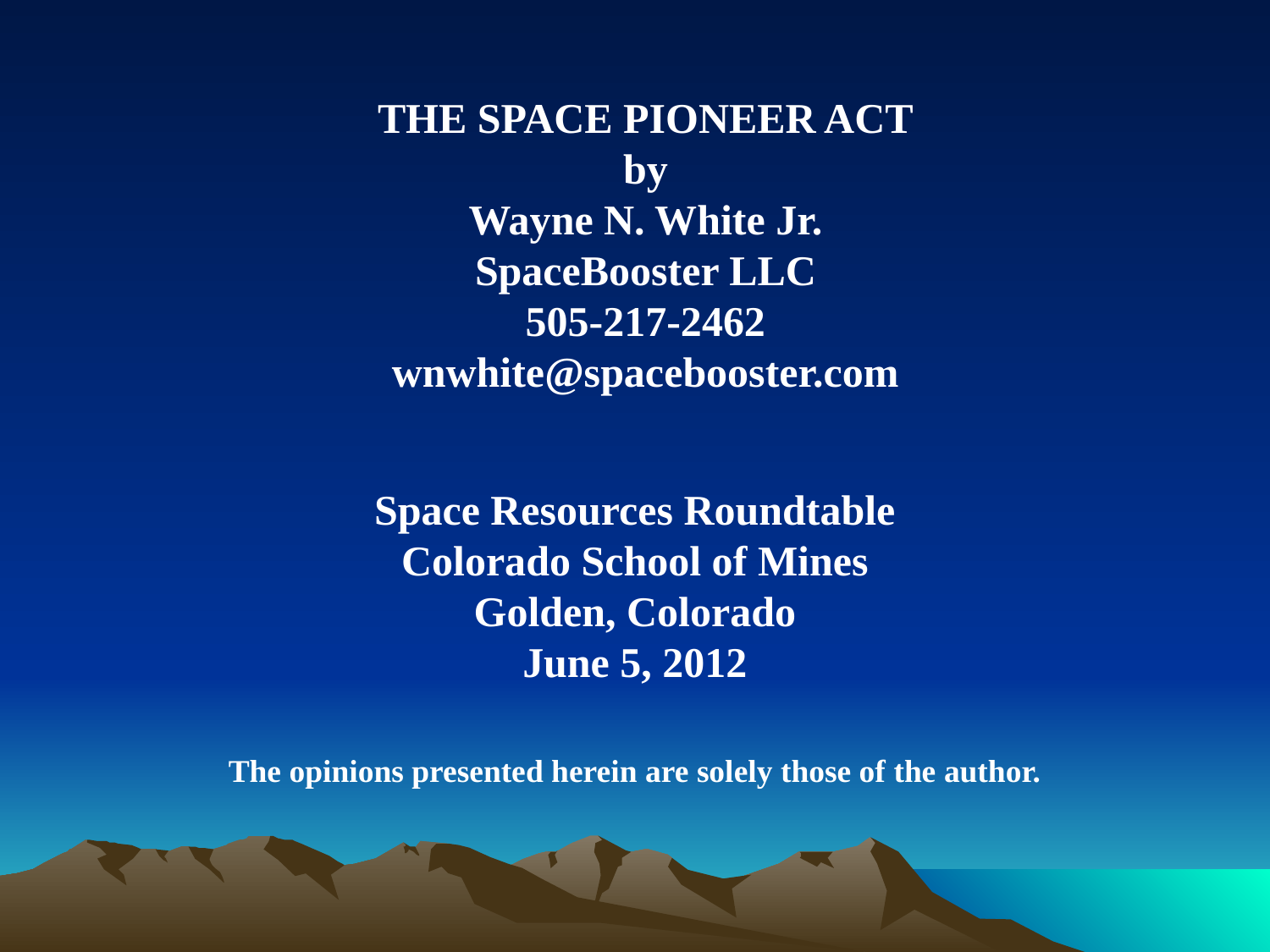

# THE SPACE PIONEER ACT by Wayne N. White Jr. SpaceBooster LLC 505-217-2462 wnwhite@spacebooster.com
Space Resources Roundtable
Colorado School of Mines
Golden, Colorado
June 5, 2012

The opinions presented herein are solely those of the author.